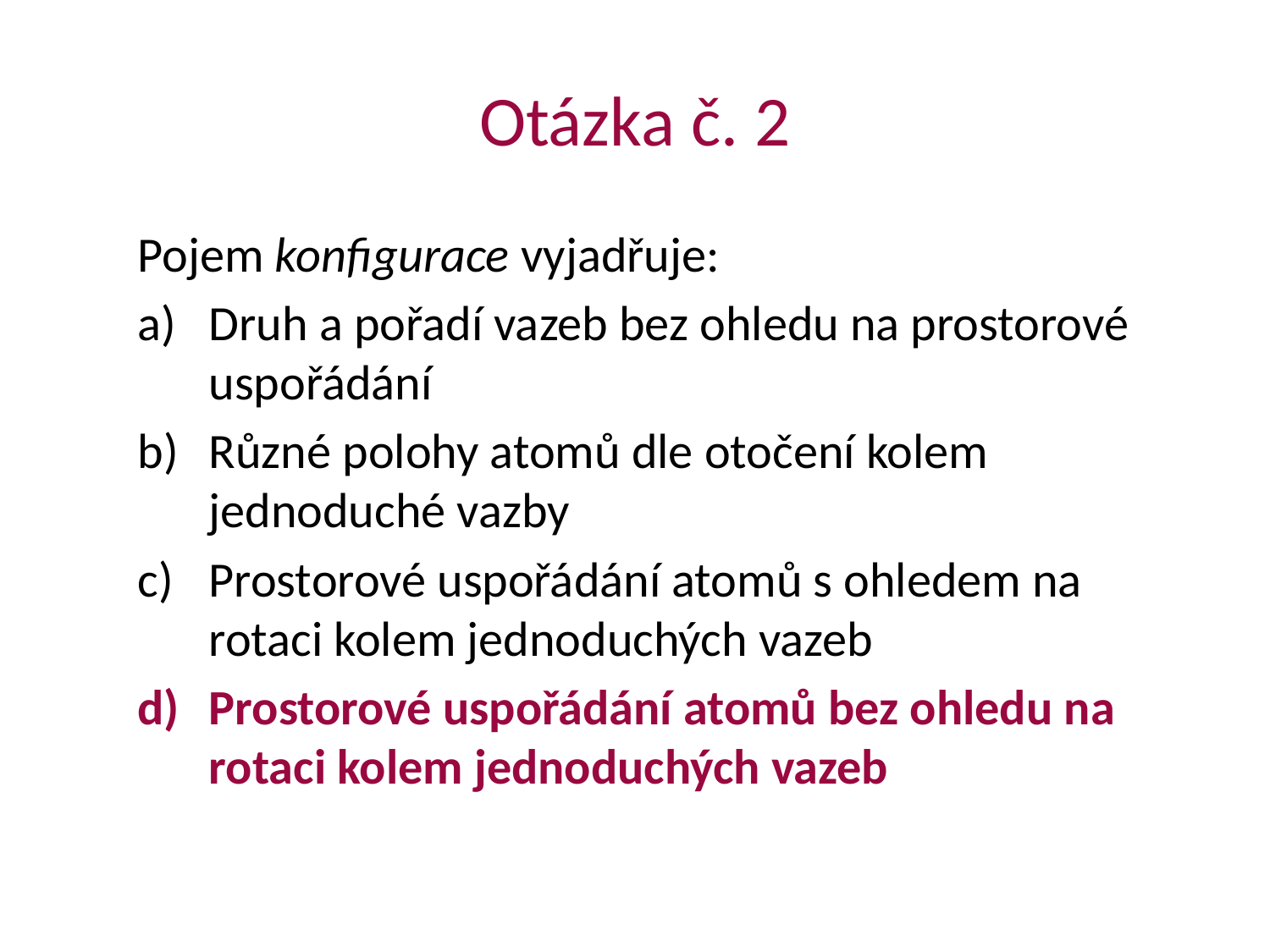

# Otázka č. 2
Pojem konfigurace vyjadřuje:
Druh a pořadí vazeb bez ohledu na prostorové uspořádání
Různé polohy atomů dle otočení kolem jednoduché vazby
Prostorové uspořádání atomů s ohledem na rotaci kolem jednoduchých vazeb
Prostorové uspořádání atomů bez ohledu na rotaci kolem jednoduchých vazeb